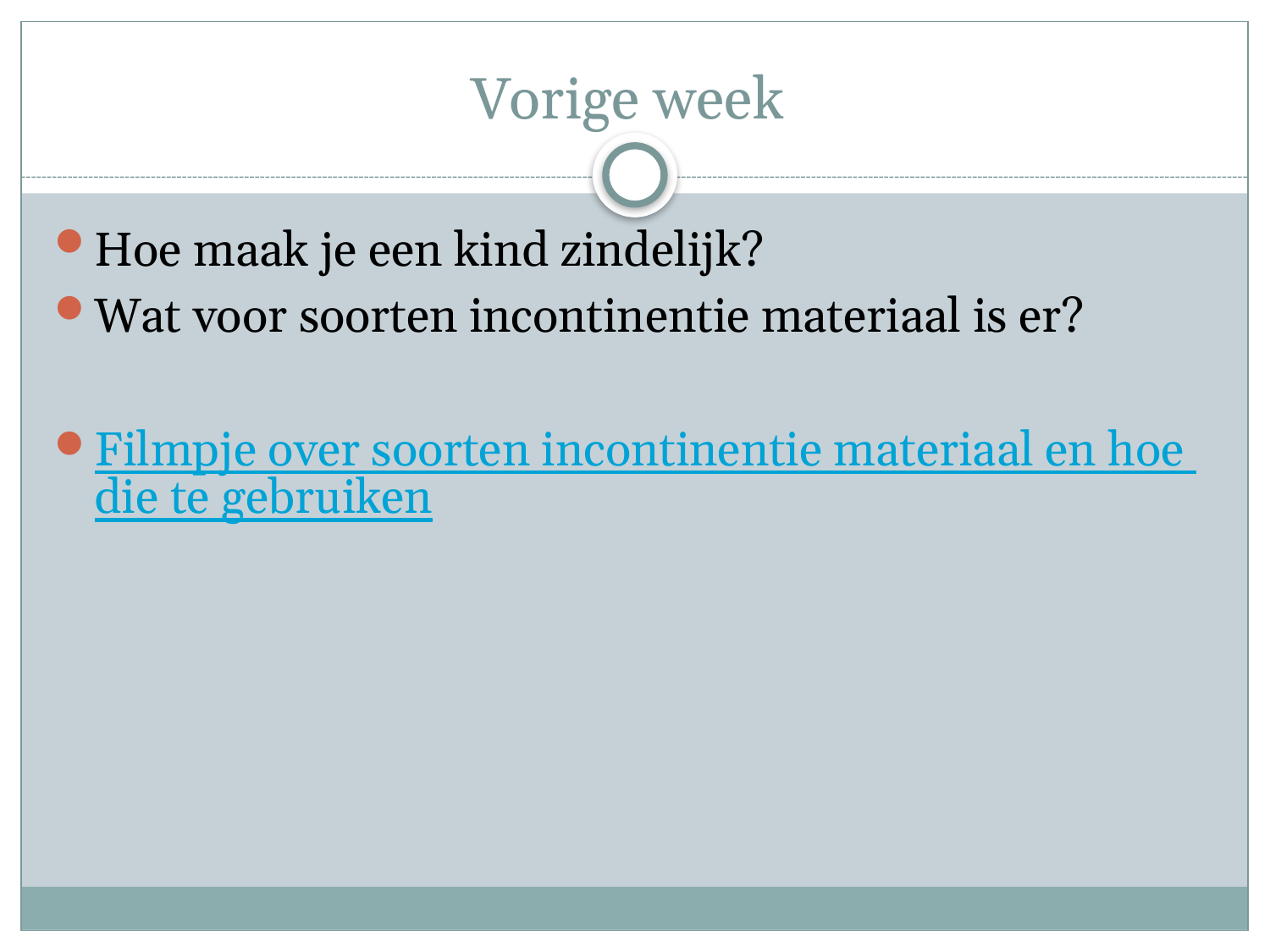

# Vorige week
Hoe maak je een kind zindelijk?
Wat voor soorten incontinentie materiaal is er?

Filmpje over soorten incontinentie materiaal en hoe die te gebruiken